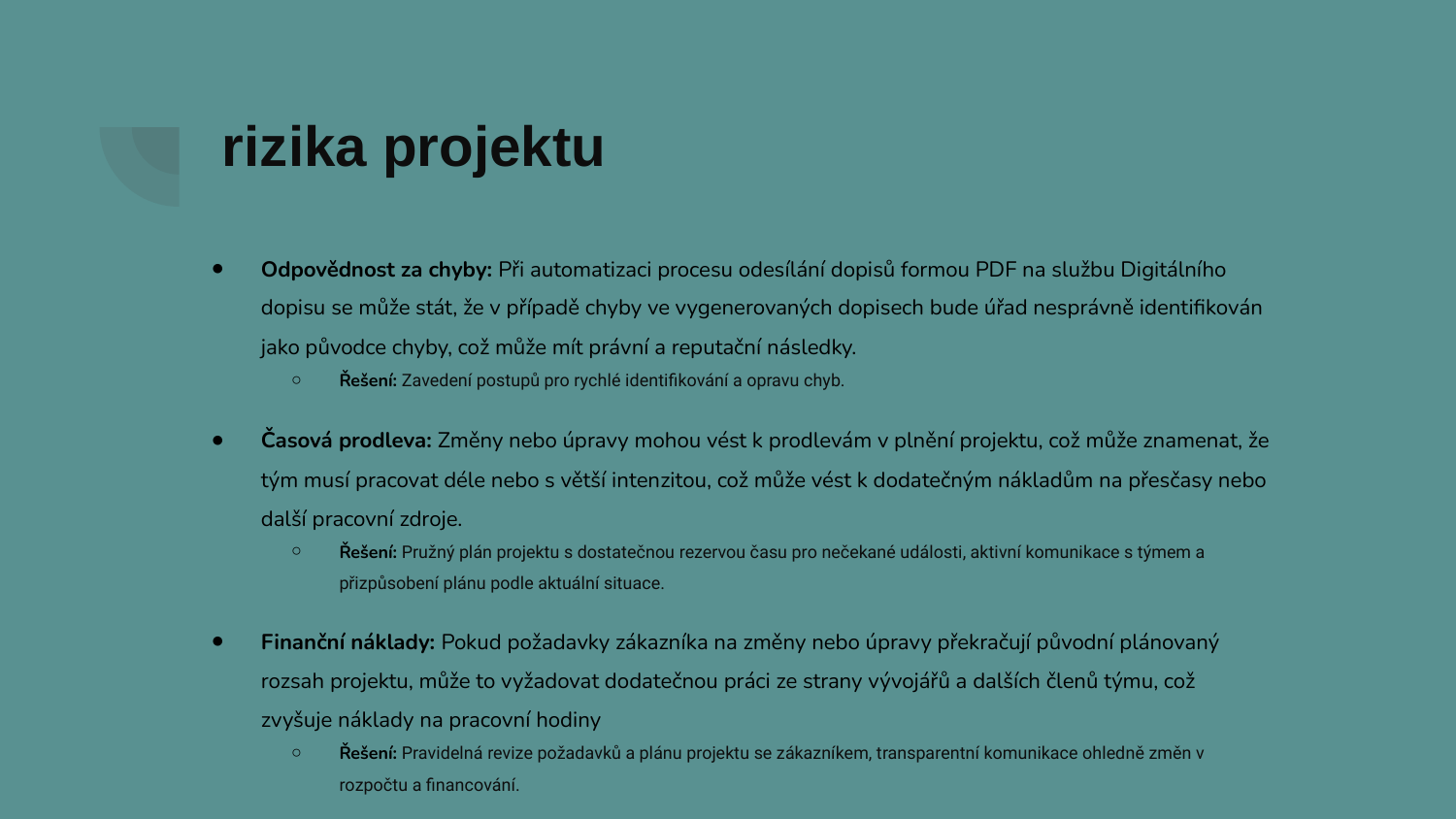

# rizika projektu
Odpovědnost za chyby: Při automatizaci procesu odesílání dopisů formou PDF na službu Digitálního dopisu se může stát, že v případě chyby ve vygenerovaných dopisech bude úřad nesprávně identifikován jako původce chyby, což může mít právní a reputační následky.
Řešení: Zavedení postupů pro rychlé identifikování a opravu chyb.

Časová prodleva: Změny nebo úpravy mohou vést k prodlevám v plnění projektu, což může znamenat, že tým musí pracovat déle nebo s větší intenzitou, což může vést k dodatečným nákladům na přesčasy nebo další pracovní zdroje.
Řešení: Pružný plán projektu s dostatečnou rezervou času pro nečekané události, aktivní komunikace s týmem a přizpůsobení plánu podle aktuální situace.

Finanční náklady: Pokud požadavky zákazníka na změny nebo úpravy překračují původní plánovaný rozsah projektu, může to vyžadovat dodatečnou práci ze strany vývojářů a dalších členů týmu, což zvyšuje náklady na pracovní hodiny
Řešení: Pravidelná revize požadavků a plánu projektu se zákazníkem, transparentní komunikace ohledně změn v rozpočtu a financování.